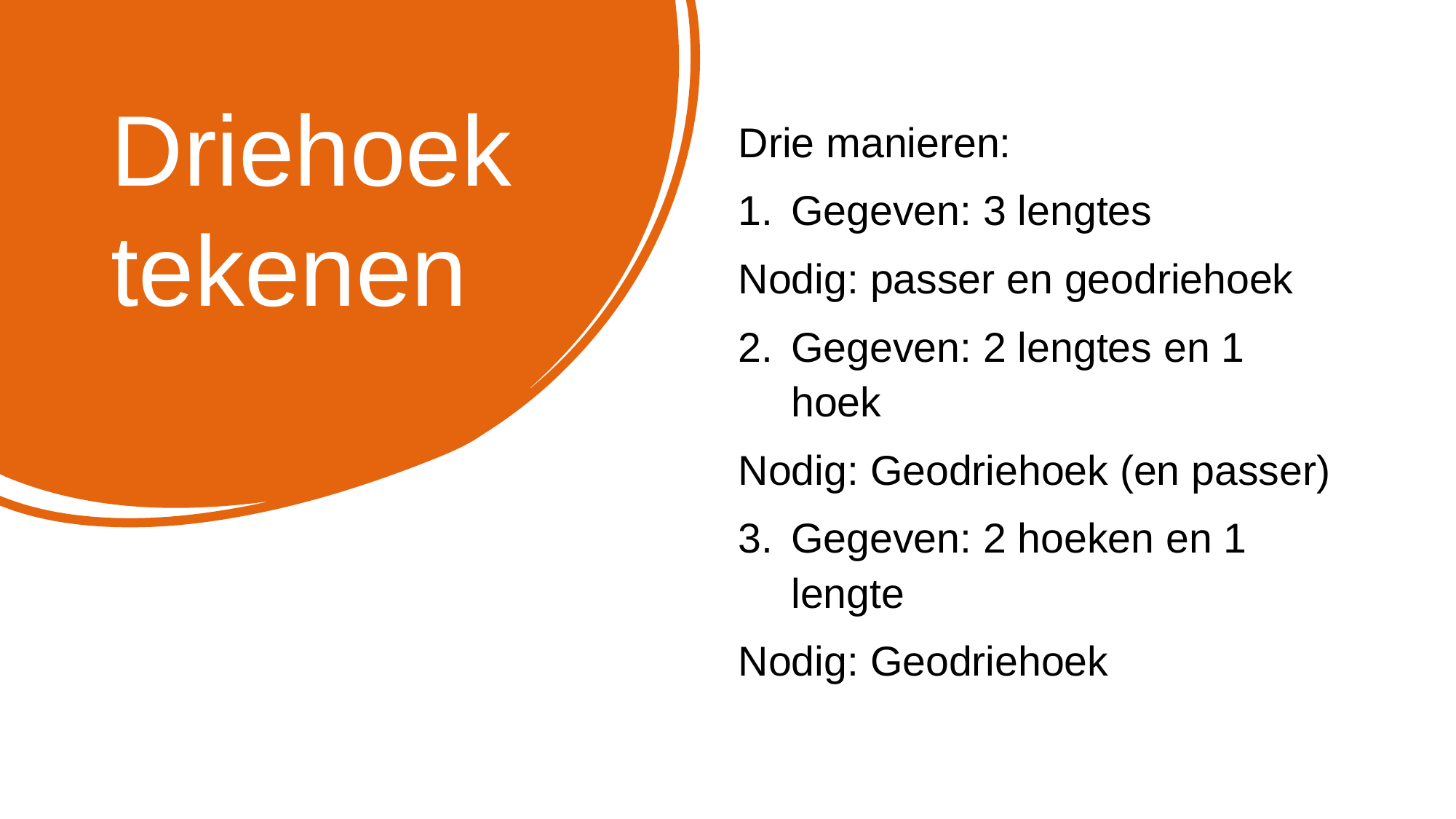

# Driehoek tekenen
Drie manieren:
Gegeven: 3 lengtes
Nodig: passer en geodriehoek
Gegeven: 2 lengtes en 1 hoek
Nodig: Geodriehoek (en passer)
Gegeven: 2 hoeken en 1 lengte
Nodig: Geodriehoek